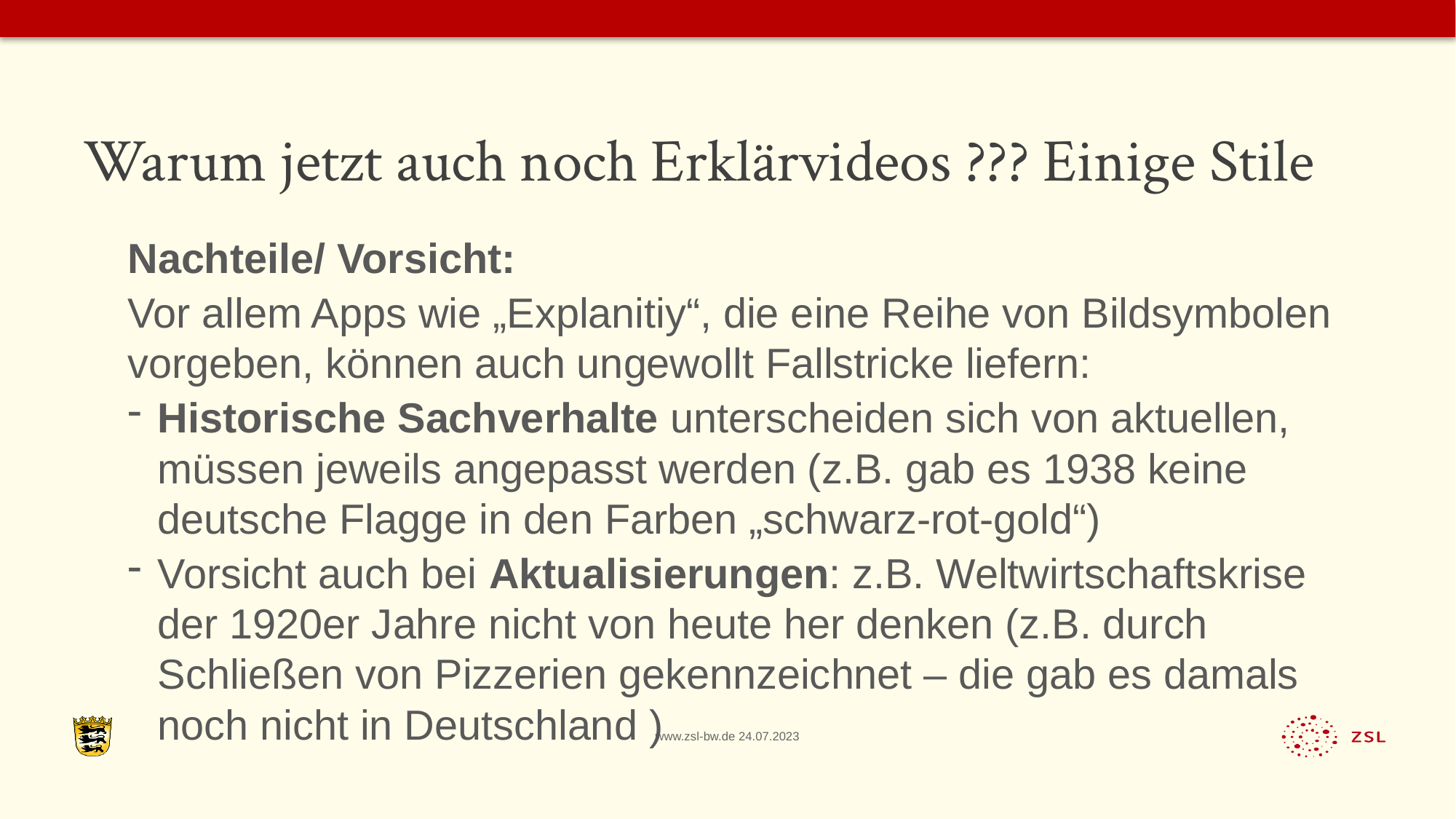

# Warum jetzt auch noch Erklärvideos ??? Einige Stile
Nachteile/ Vorsicht:
Vor allem Apps wie „Explanitiy“, die eine Reihe von Bildsymbolen vorgeben, können auch ungewollt Fallstricke liefern:
Historische Sachverhalte unterscheiden sich von aktuellen, müssen jeweils angepasst werden (z.B. gab es 1938 keine deutsche Flagge in den Farben „schwarz-rot-gold“)
Vorsicht auch bei Aktualisierungen: z.B. Weltwirtschaftskrise der 1920er Jahre nicht von heute her denken (z.B. durch Schließen von Pizzerien gekennzeichnet – die gab es damals noch nicht in Deutschland )